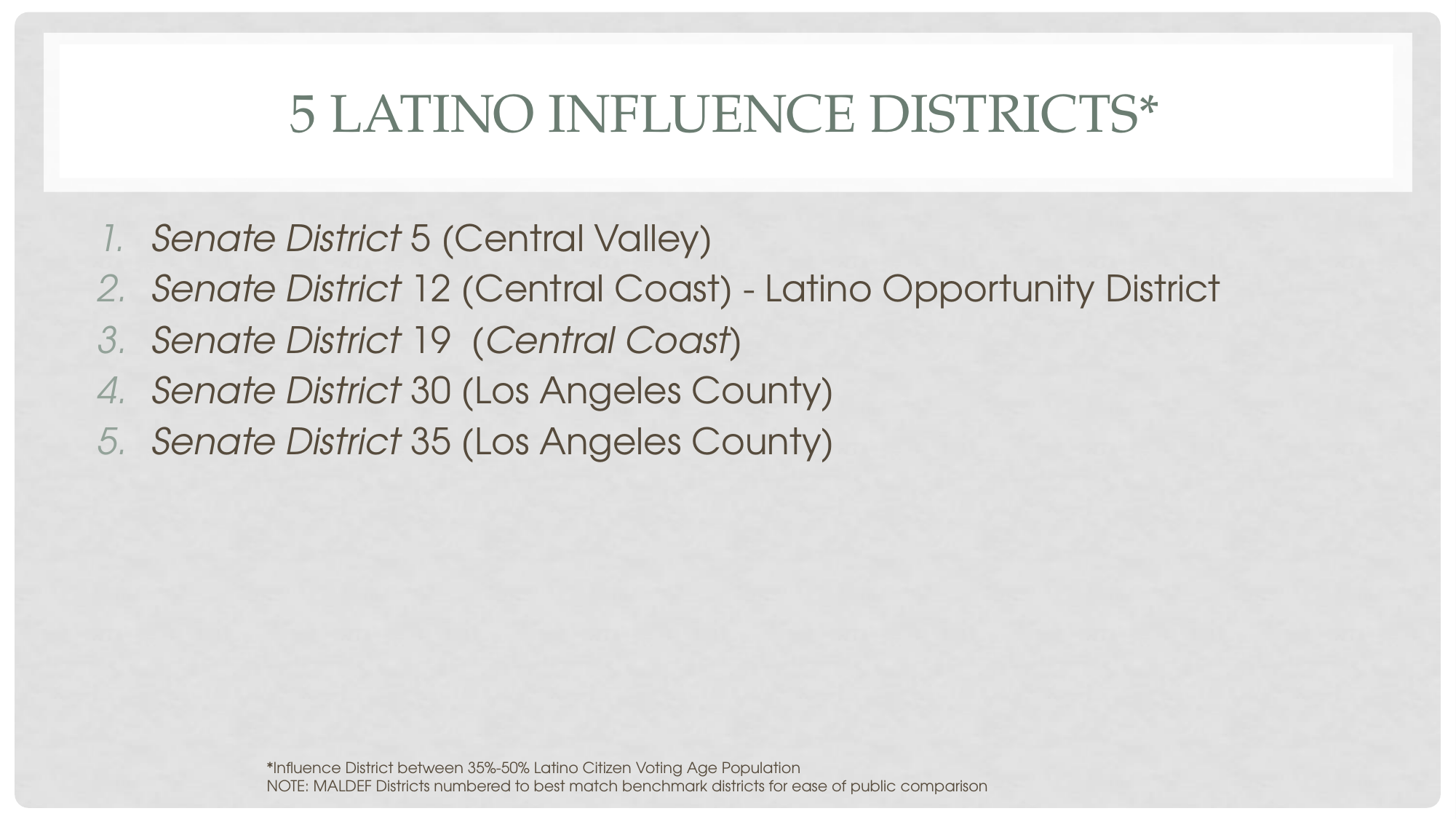

# 5 Latino Influence Districts*
Senate District 5 (Central Valley)
Senate District 12 (Central Coast) - Latino Opportunity District
Senate District 19  (Central Coast)
Senate District 30 (Los Angeles County)
Senate District 35 (Los Angeles County)

*Influence District between 35%-50% Latino Citizen Voting Age Population
NOTE: MALDEF Districts numbered to best match benchmark districts for ease of public comparison